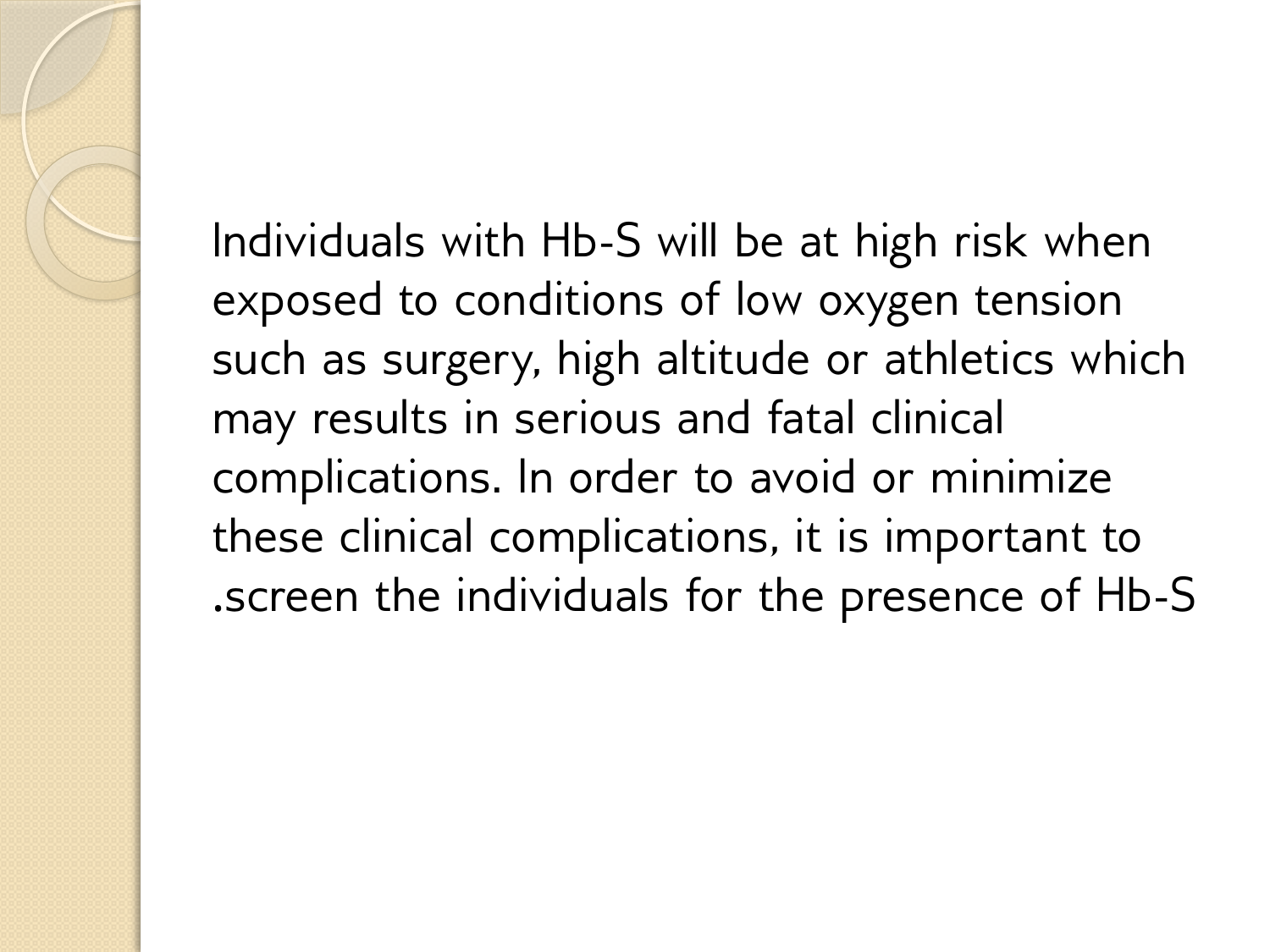

#
Individuals with Hb-S will be at high risk when exposed to conditions of low oxygen tension such as surgery, high altitude or athletics which may results in serious and fatal clinical complications. In order to avoid or minimize these clinical complications, it is important to screen the individuals for the presence of Hb-S.